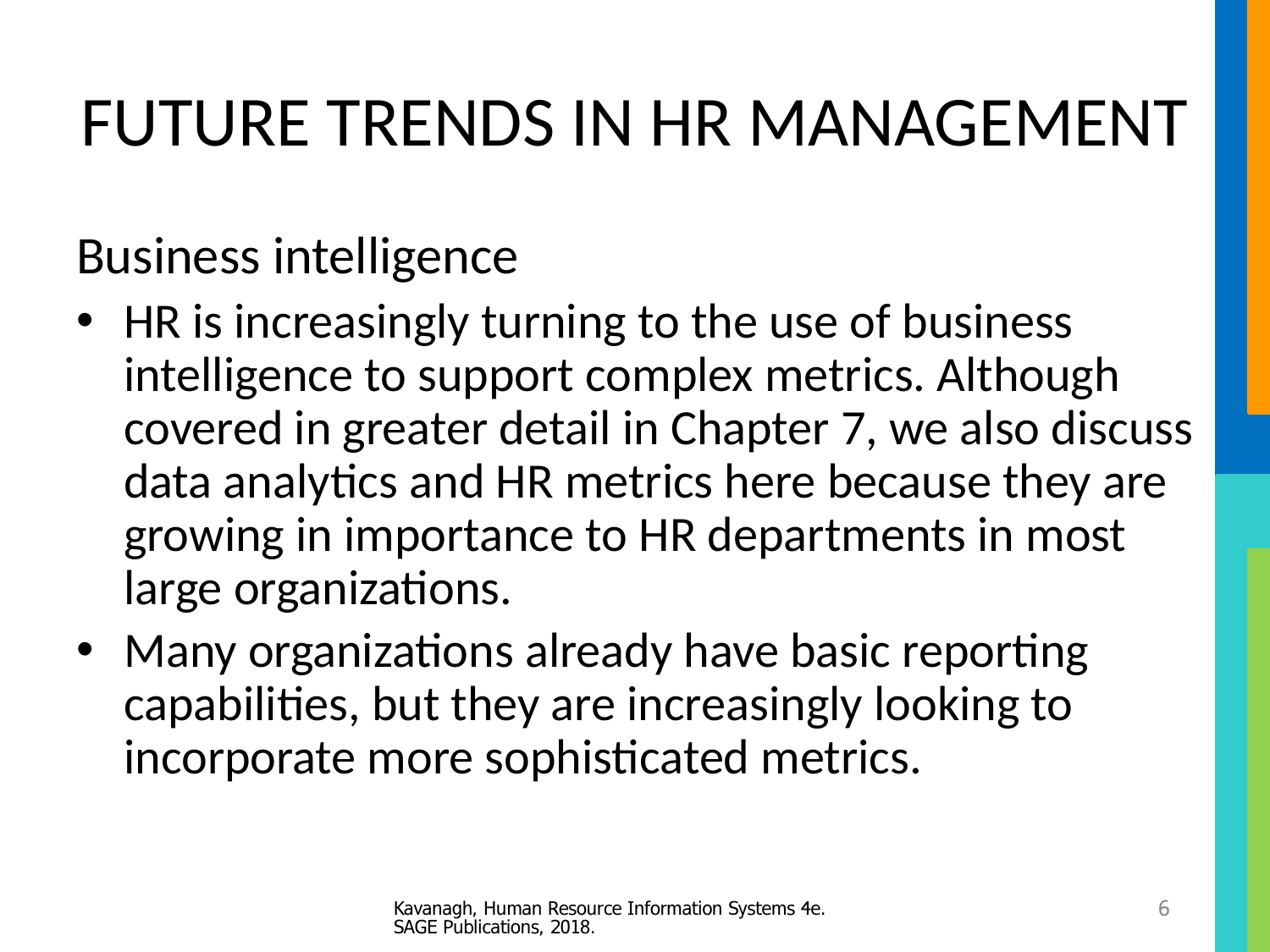

# FUTURE TRENDS IN HR MANAGEMENT
Business intelligence
HR is increasingly turning to the use of business intelligence to support complex metrics. Although covered in greater detail in Chapter 7, we also discuss data analytics and HR metrics here because they are growing in importance to HR departments in most large organizations.
Many organizations already have basic reporting capabilities, but they are increasingly looking to incorporate more sophisticated metrics.
Kavanagh, Human Resource Information Systems 4e. SAGE Publications, 2018.
6